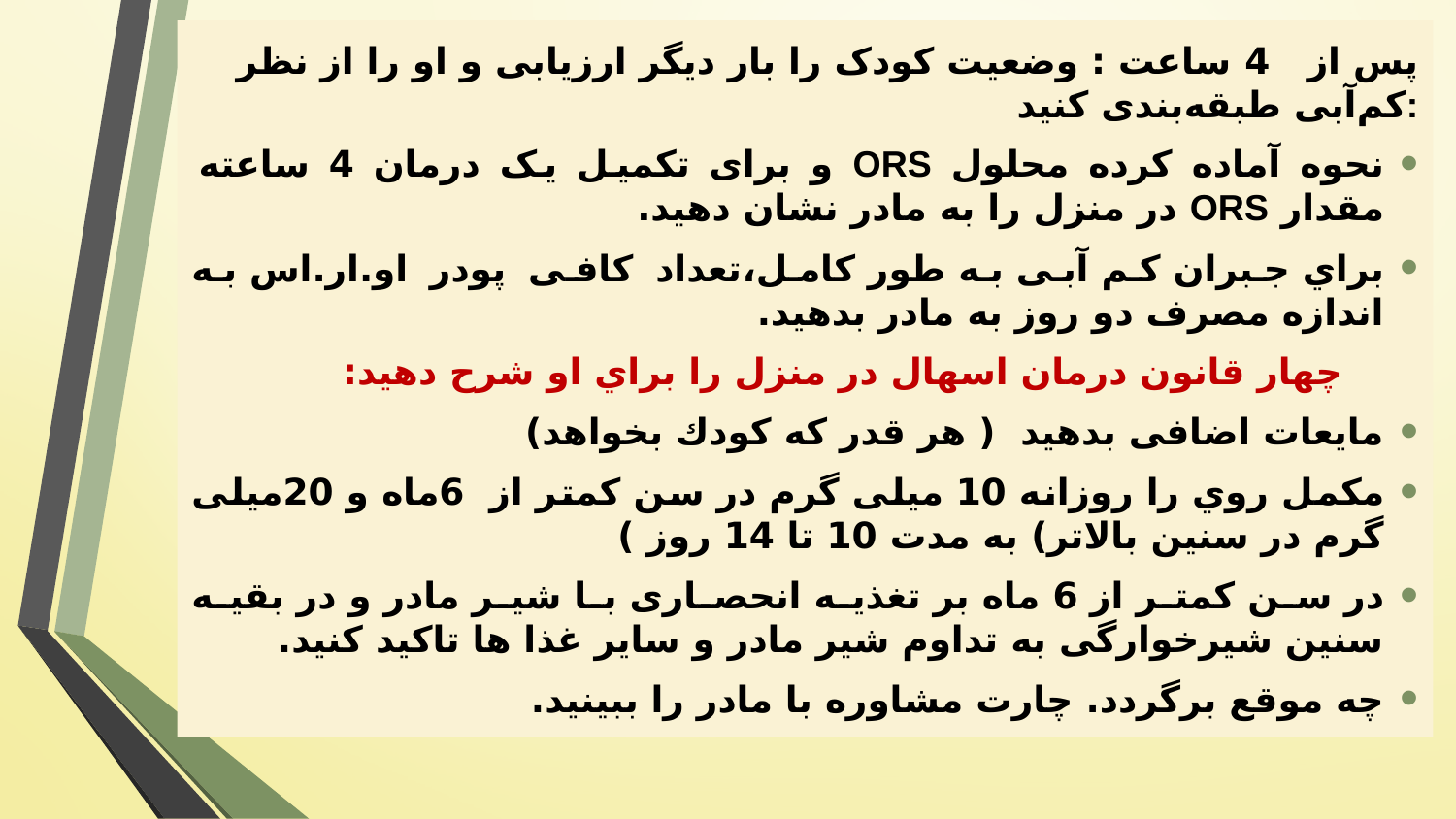

پس از   4 ساعت : وضعيت کودک را بار ديگر ارزيابی و او را از نظر کم‌آبی طبقه‌بندی کنيد:
نحوه آماده کرده محلول ORS و برای تکميل يک درمان 4 ساعته مقدار ORS در منزل را به مادر نشان دهيد.
براي جبران کم آبی به طور کامل،تعداد کافی پودر او.ار.اس به اندازه مصرف دو روز به مادر بدهید.
      چهار قانون درمان اسهال در منزل را براي او شرح دهید:
مایعات اضافی بدهید  ( هر قدر که کودك بخواهد)
مکمل روي را روزانه 10 میلی گرم در سن کمتر از  6ماه و 20میلی گرم در سنین بالاتر) به مدت 10 تا 14 روز )
در سن کمتر از 6 ماه بر تغذیه انحصارى با شیر مادر و در بقیه سنین شیرخوارگى به تداوم شیر مادر و سایر غذا ها تاکید کنید.
چه موقع برگردد. چارت مشاوره با مادر را ببینید.
#